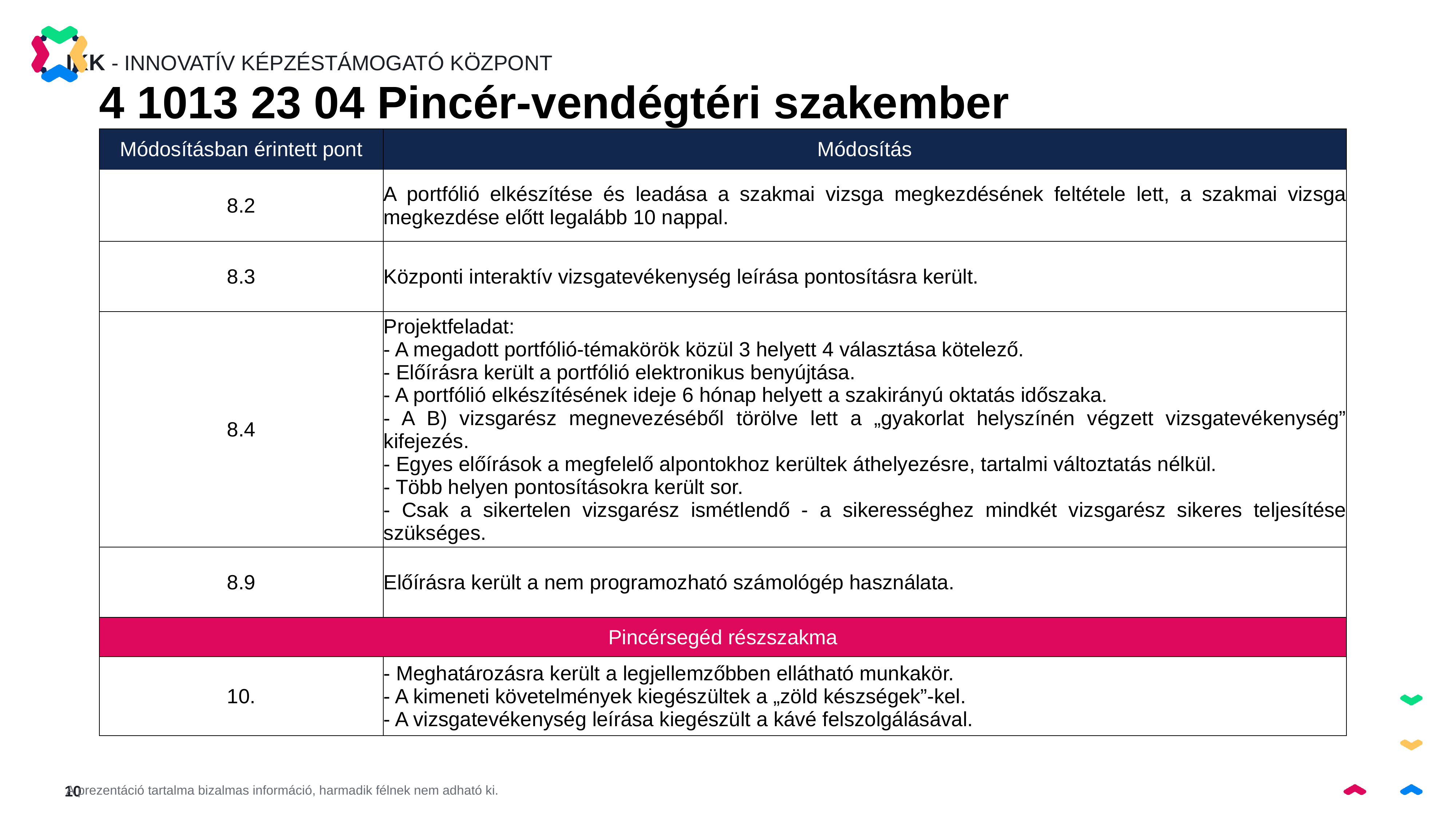

4 1013 23 04 Pincér-vendégtéri szakember
| Módosításban érintett pont | Módosítás |
| --- | --- |
| 8.2 | A portfólió elkészítése és leadása a szakmai vizsga megkezdésének feltétele lett, a szakmai vizsga megkezdése előtt legalább 10 nappal. |
| 8.3 | Központi interaktív vizsgatevékenység leírása pontosításra került. |
| 8.4 | Projektfeladat: - A megadott portfólió-témakörök közül 3 helyett 4 választása kötelező. - Előírásra került a portfólió elektronikus benyújtása. - A portfólió elkészítésének ideje 6 hónap helyett a szakirányú oktatás időszaka. - A B) vizsgarész megnevezéséből törölve lett a „gyakorlat helyszínén végzett vizsgatevékenység” kifejezés. - Egyes előírások a megfelelő alpontokhoz kerültek áthelyezésre, tartalmi változtatás nélkül. - Több helyen pontosításokra került sor. - Csak a sikertelen vizsgarész ismétlendő - a sikerességhez mindkét vizsgarész sikeres teljesítése szükséges. |
| 8.9 | Előírásra került a nem programozható számológép használata. |
| Pincérsegéd részszakma |  |
| 10. | - Meghatározásra került a legjellemzőbben ellátható munkakör. - A kimeneti követelmények kiegészültek a „zöld készségek”-kel. - A vizsgatevékenység leírása kiegészült a kávé felszolgálásával. |